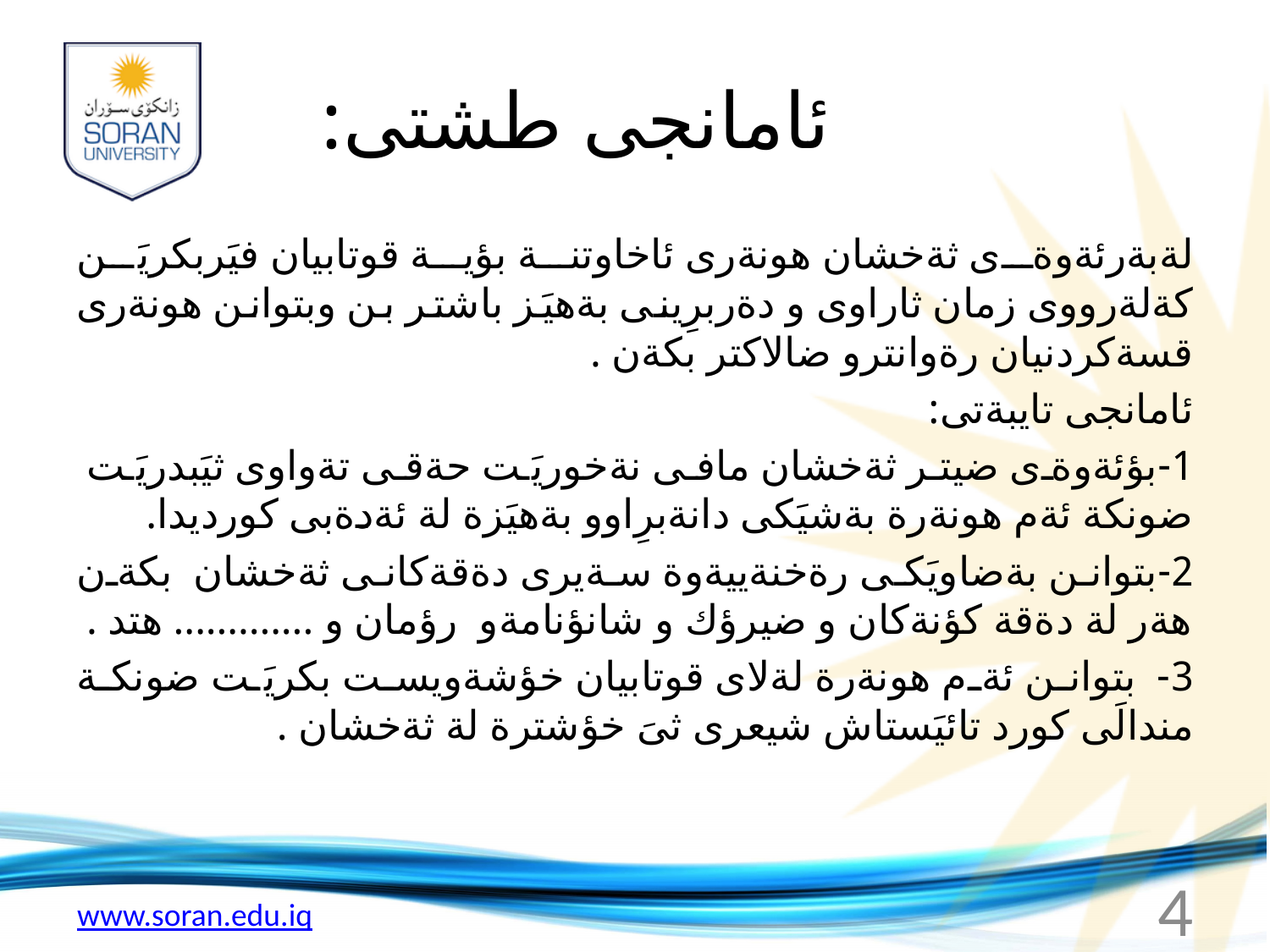

# ئامانجى طشتى:
لةبةرئةوةى ثةخشان هونةرى ئاخاوتنة بؤية قوتابيان فيَربكريَن كةلةرووى زمان ثاراوى و دةربرِينى بةهيَز باشتر بن وبتوانن هونةرى قسةكردنيان رةوانترو ضالاكتر بكةن .
ئامانجى تايبةتى:
1-	بؤئةوةى ضيتر ثةخشان مافى نةخوريَت حةقى تةواوى ثيَبدريَت  ضونكة ئةم هونةرة بةشيَكى دانةبرِاوو بةهيَزة لة ئةدةبى كورديدا.
2-	بتوانن بةضاويَكى رةخنةييةوة سةيرى دةقةكانى ثةخشان  بكةن هةر لة دةقة كؤنةكان و ضيرؤك و شانؤنامةو  رؤمان و ............. هتد .
3-  بتوانن ئةم هونةرة لةلاى قوتابيان خؤشةويست بكريَت ضونكة مندالَى كورد تائيَستاش شيعرى ثىَ خؤشترة لة ثةخشان .

4